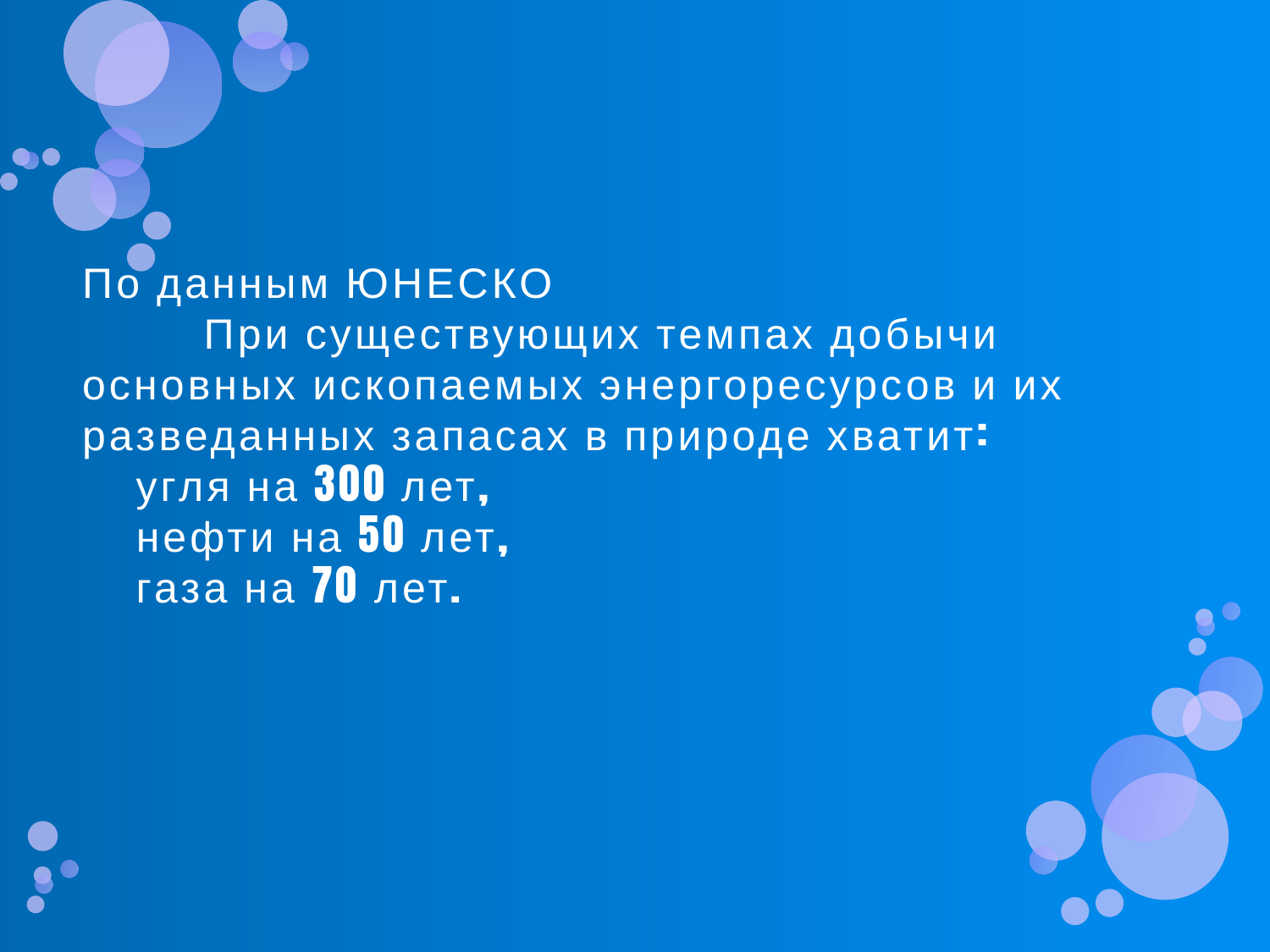

# По данным ЮНЕСКО При существующих темпах добычи основных ископаемых энергоресурсов и их разведанных запасах в природе хватит: угля на 300 лет, нефти на 50 лет, газа на 70 лет.